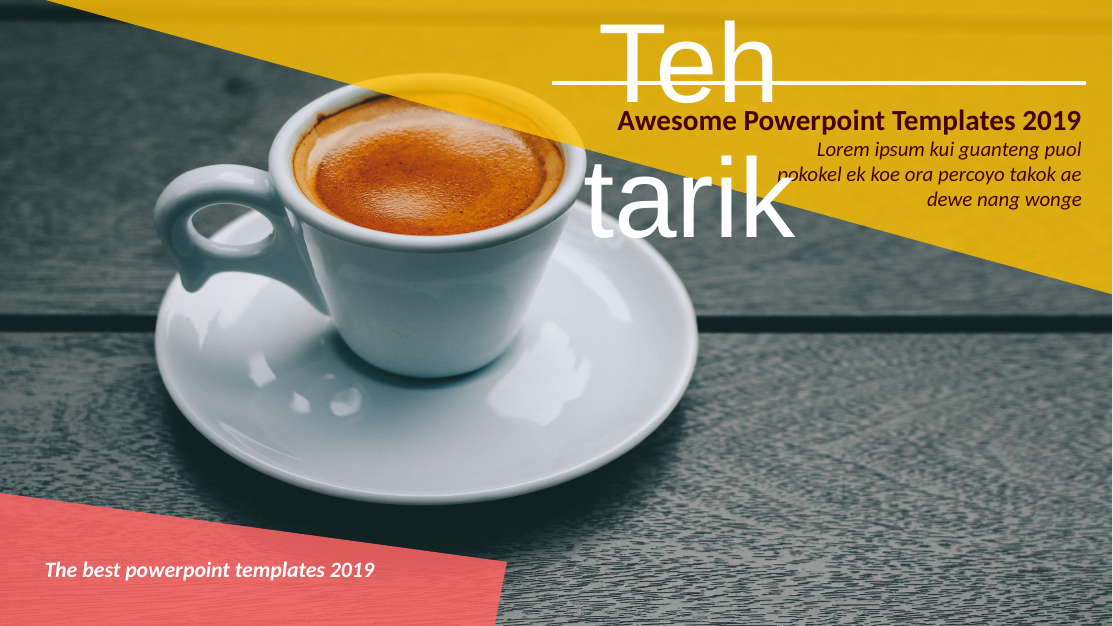

Teh tarik

Awesome Powerpoint Templates 2019
Lorem ipsum kui guanteng puol pokokel ek koe ora percoyo takok ae dewe nang wonge

The best powerpoint templates 2019